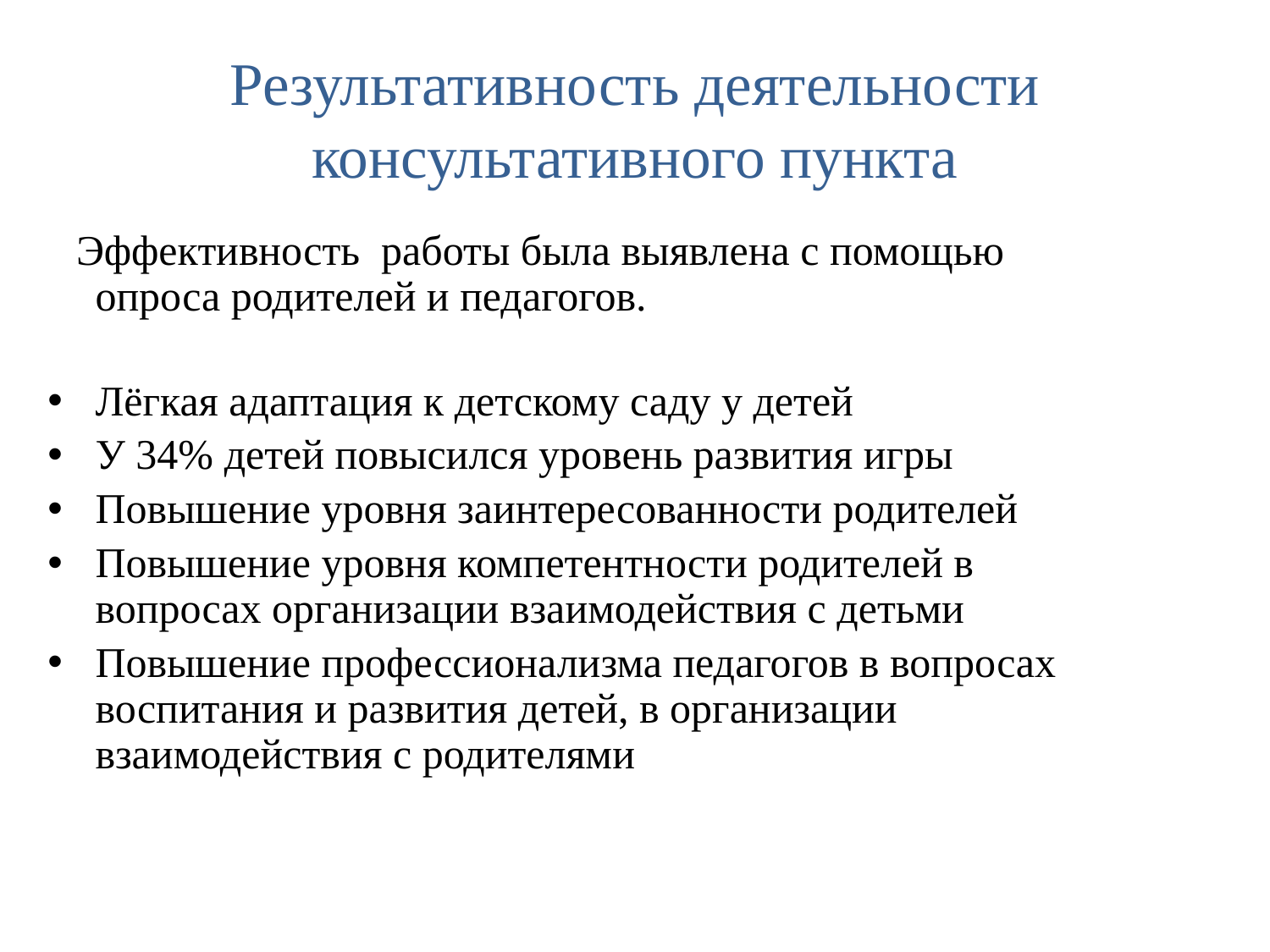

# Результативность деятельности консультативного пункта
   Эффективность  работы была выявлена с помощью опроса родителей и педагогов.
Лёгкая адаптация к детскому саду у детей
У 34% детей повысился уровень развития игры
Повышение уровня заинтересованности родителей
Повышение уровня компетентности родителей в вопросах организации взаимодействия с детьми
Повышение профессионализма педагогов в вопросах воспитания и развития детей, в организации взаимодействия с родителями